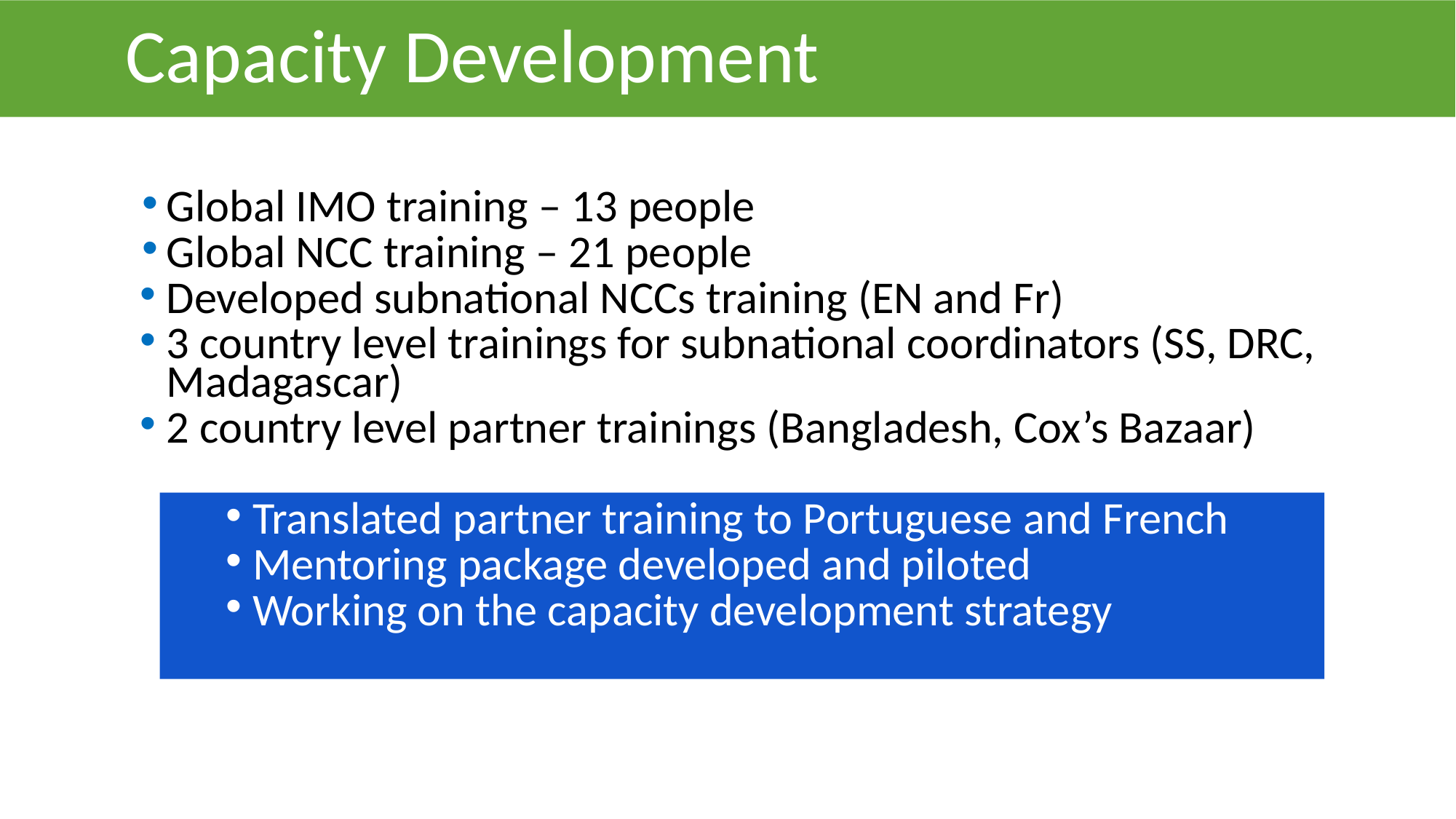

# Capacity Development

Global IMO training – 13 people
Global NCC training – 21 people
Developed subnational NCCs training (EN and Fr)
3 country level trainings for subnational coordinators (SS, DRC, Madagascar)
2 country level partner trainings (Bangladesh, Cox’s Bazaar)

Translated partner training to Portuguese and French
Mentoring package developed and piloted
Working on the capacity development strategy